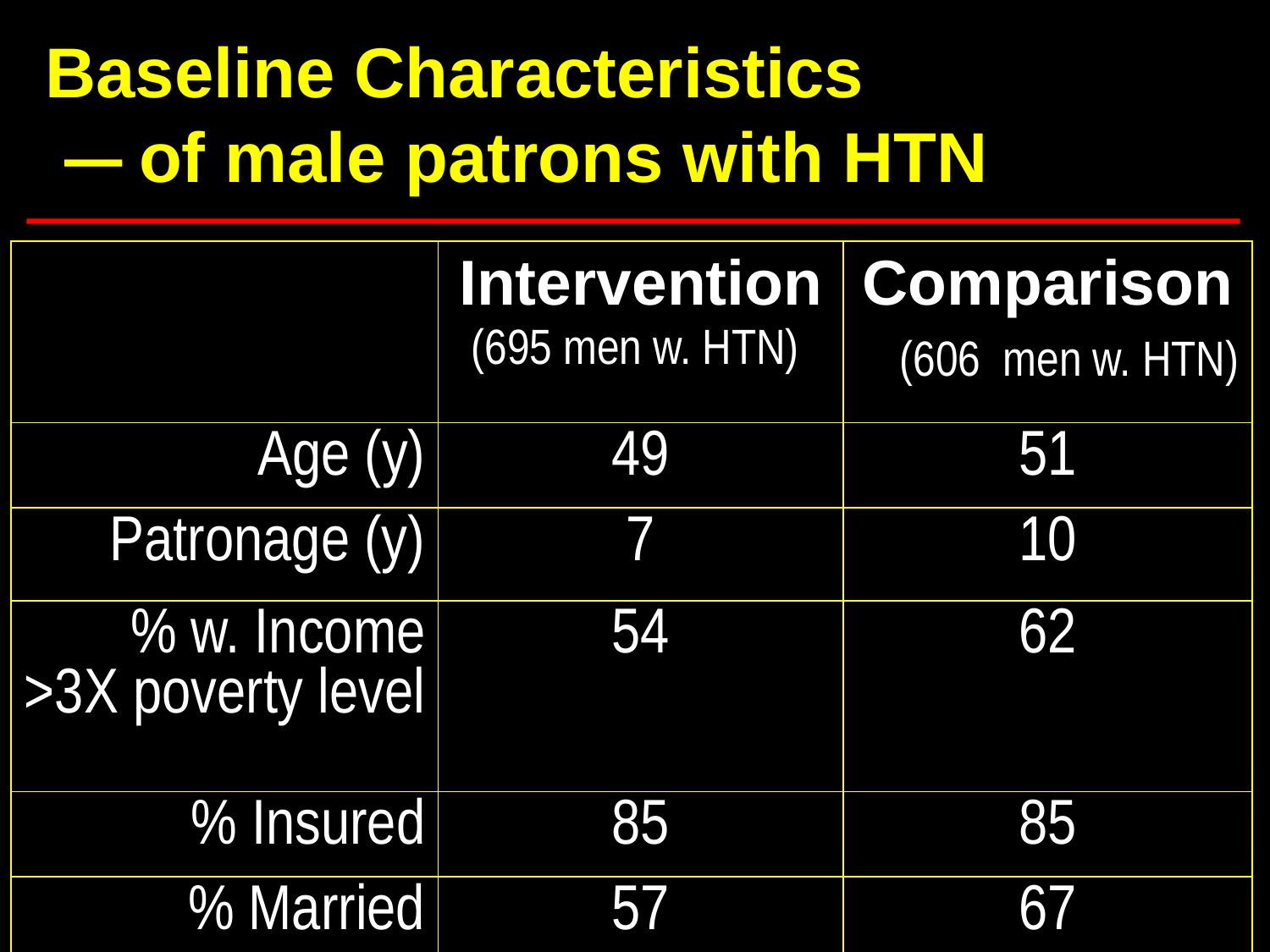

# Baseline Characteristics — of male patrons with HTN

|  | Intervention (695 men w. HTN) | Comparison (606 men w. HTN) |
| --- | --- | --- |
| Age (y) | 49 | 51 |
| Patronage (y) | 7 | 10 |
| % w. Income >3X poverty level | 54 | 62 |
| % Insured | 85 | 85 |
| % Married | 57 | 67 |